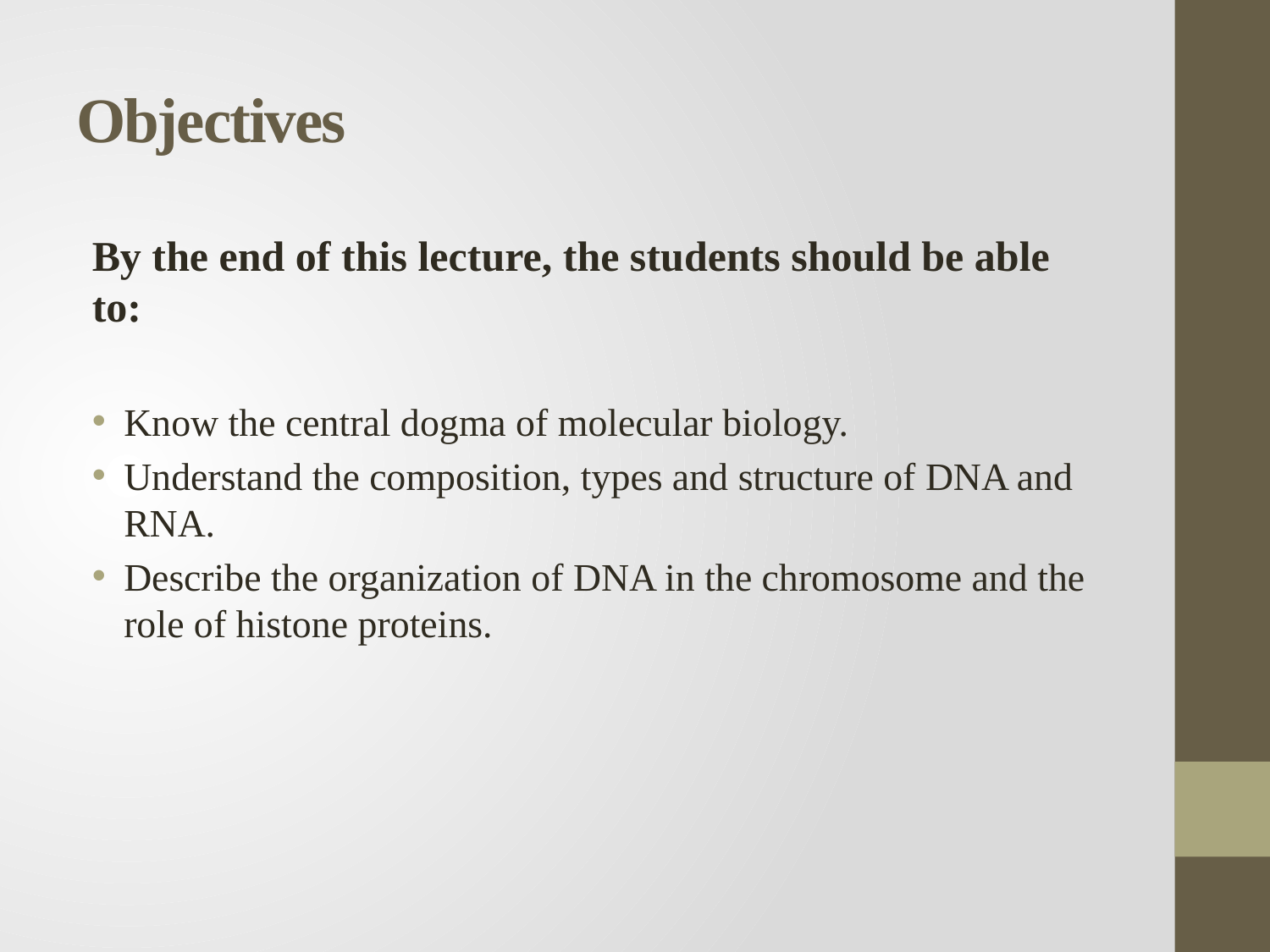

# Objectives
By the end of this lecture, the students should be able to:

Know the central dogma of molecular biology.
Understand the composition, types and structure of DNA and RNA.
Describe the organization of DNA in the chromosome and the role of histone proteins.